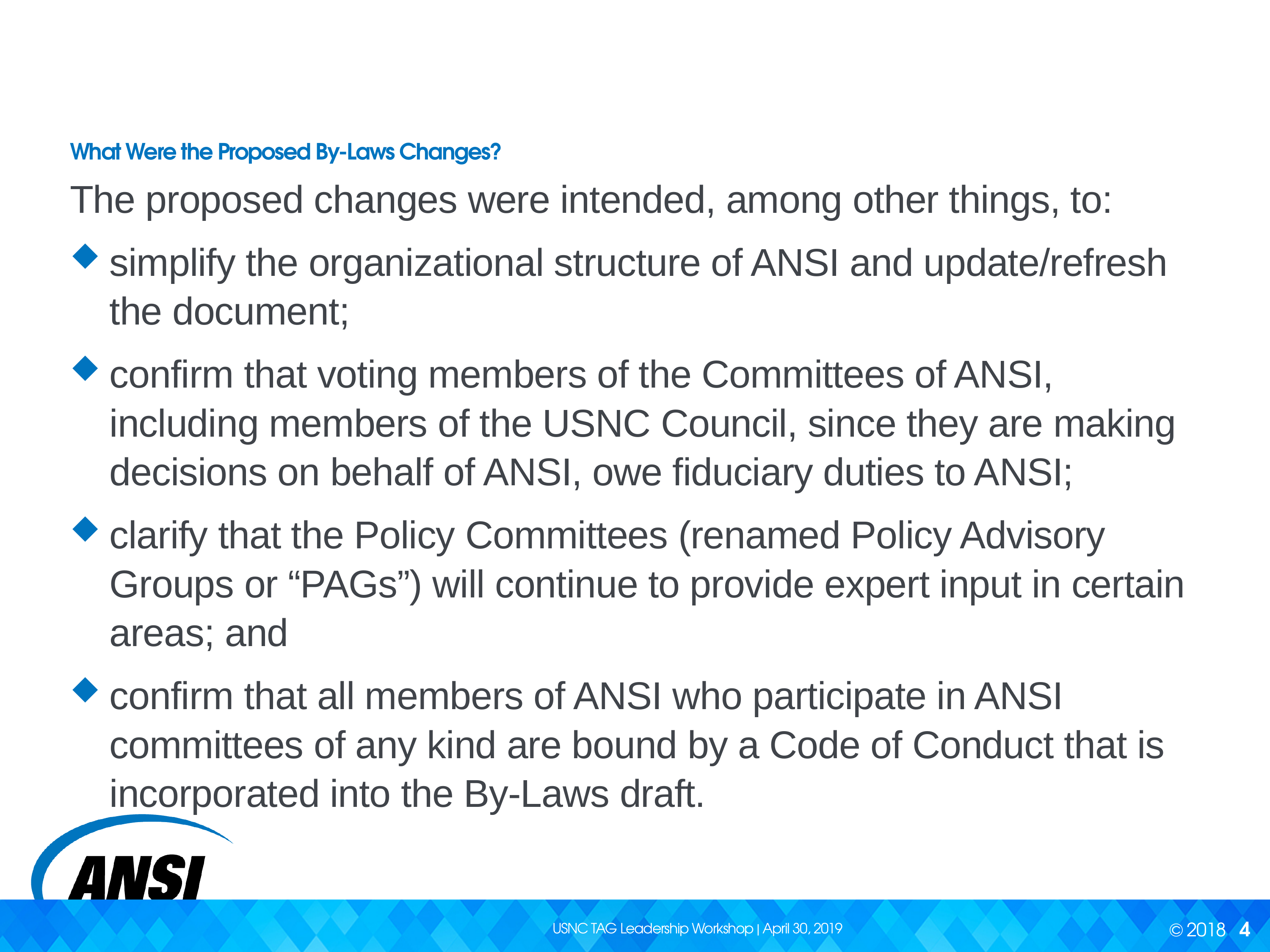

# What Were the Proposed By-Laws Changes?
The proposed changes were intended, among other things, to:
simplify the organizational structure of ANSI and update/refresh the document;
confirm that voting members of the Committees of ANSI, including members of the USNC Council, since they are making decisions on behalf of ANSI, owe fiduciary duties to ANSI;
clarify that the Policy Committees (renamed Policy Advisory Groups or “PAGs”) will continue to provide expert input in certain areas; and
confirm that all members of ANSI who participate in ANSI committees of any kind are bound by a Code of Conduct that is incorporated into the By-Laws draft.

USNC TAG Leadership Workshop | April 30, 2019
© 2018   4